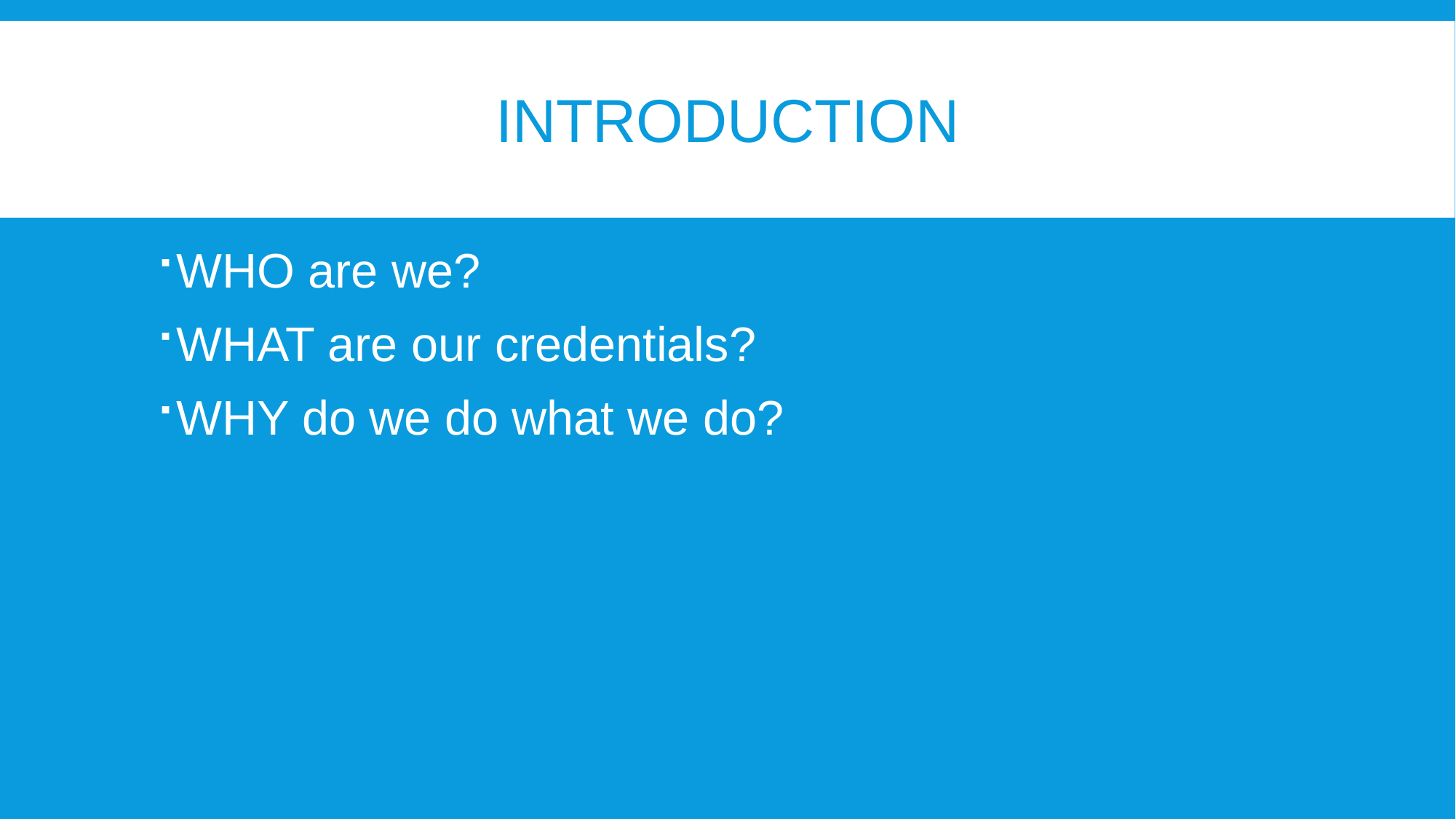

# Introduction
WHO are we?
WHAT are our credentials?
WHY do we do what we do?